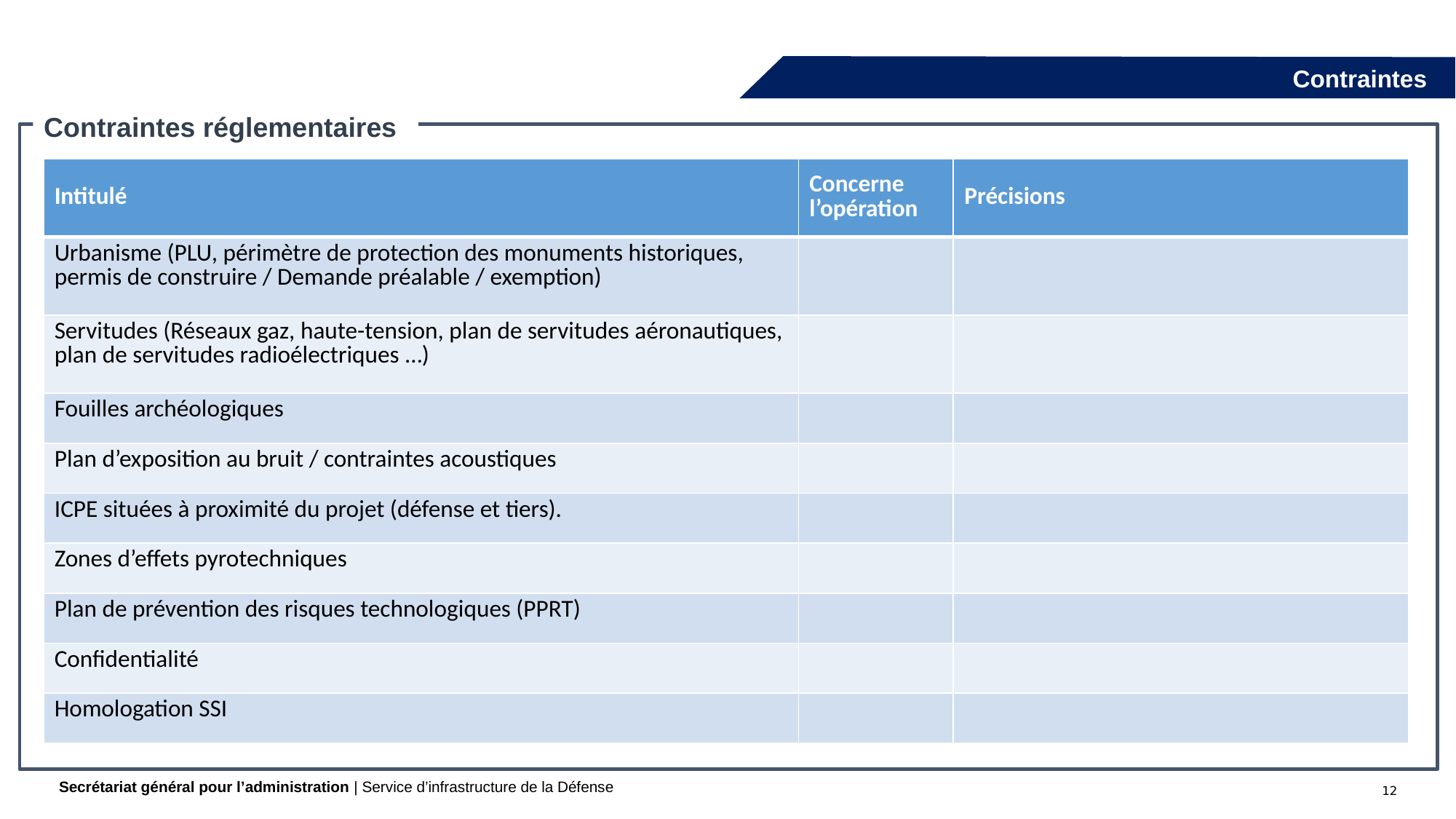

Contraintes
Contraintes réglementaires

| Intitulé | Concerne l’opération | Précisions |
| --- | --- | --- |
| Urbanisme (PLU, périmètre de protection des monuments historiques, permis de construire / Demande préalable / exemption) |  |  |
| Servitudes (Réseaux gaz, haute-tension, plan de servitudes aéronautiques, plan de servitudes radioélectriques …) |  |  |
| Fouilles archéologiques |  |  |
| Plan d’exposition au bruit / contraintes acoustiques |  |  |
| ICPE situées à proximité du projet (défense et tiers). |  |  |
| Zones d’effets pyrotechniques |  |  |
| Plan de prévention des risques technologiques (PPRT) |  |  |
| Confidentialité |  |  |
| Homologation SSI |  |  |
12